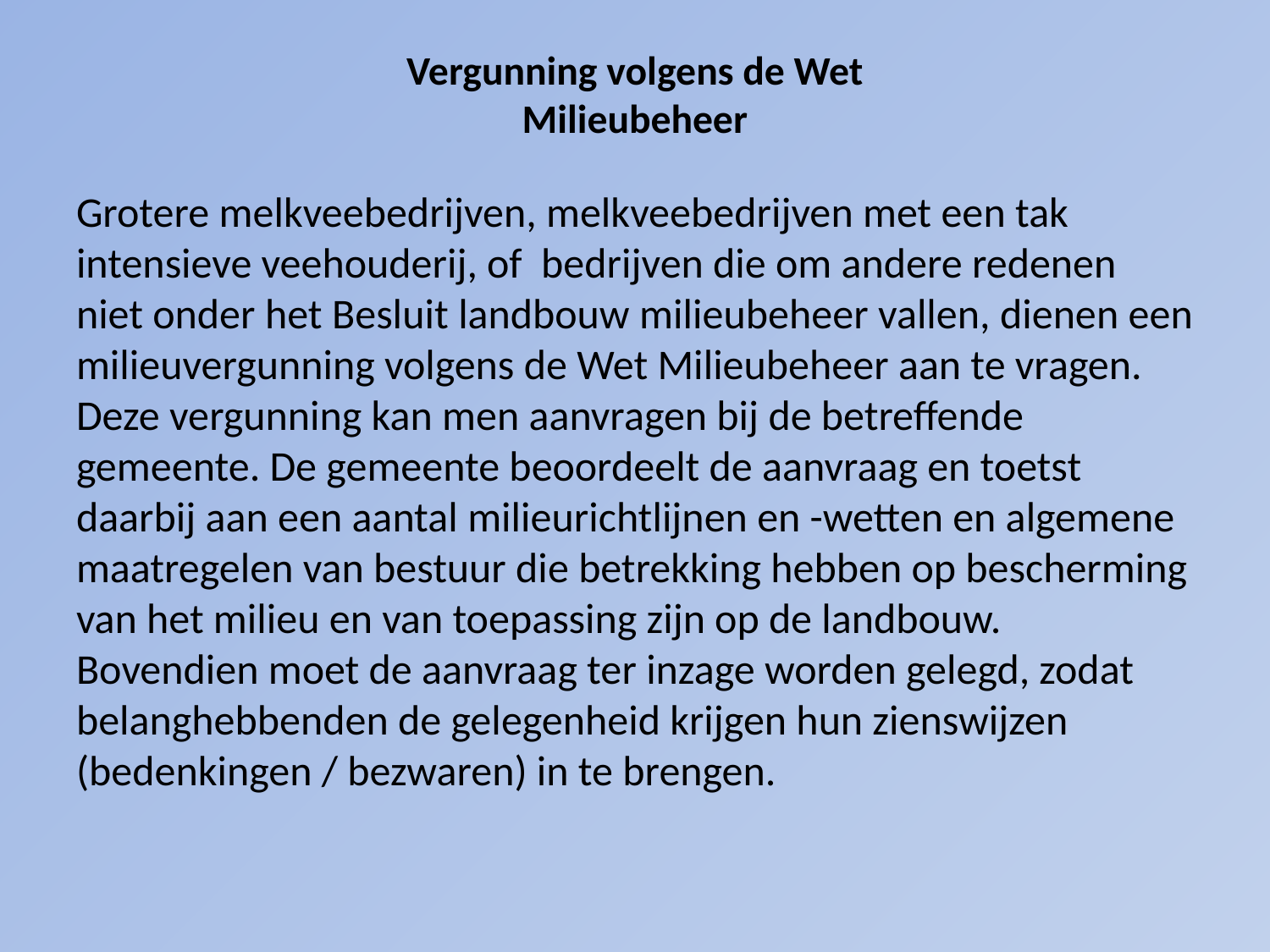

# Vergunning volgens de Wet Milieubeheer
Grotere melkveebedrijven, melkveebedrijven met een tak
intensieve veehouderij, of  bedrijven die om andere redenen
niet onder het Besluit landbouw milieubeheer vallen, dienen een
milieuvergunning volgens de Wet Milieubeheer aan te vragen.
Deze vergunning kan men aanvragen bij de betreffende
gemeente. De gemeente beoordeelt de aanvraag en toetst
daarbij aan een aantal milieurichtlijnen en -wetten en algemene
maatregelen van bestuur die betrekking hebben op bescherming
van het milieu en van toepassing zijn op de landbouw.
Bovendien moet de aanvraag ter inzage worden gelegd, zodat
belanghebbenden de gelegenheid krijgen hun zienswijzen
(bedenkingen / bezwaren) in te brengen.